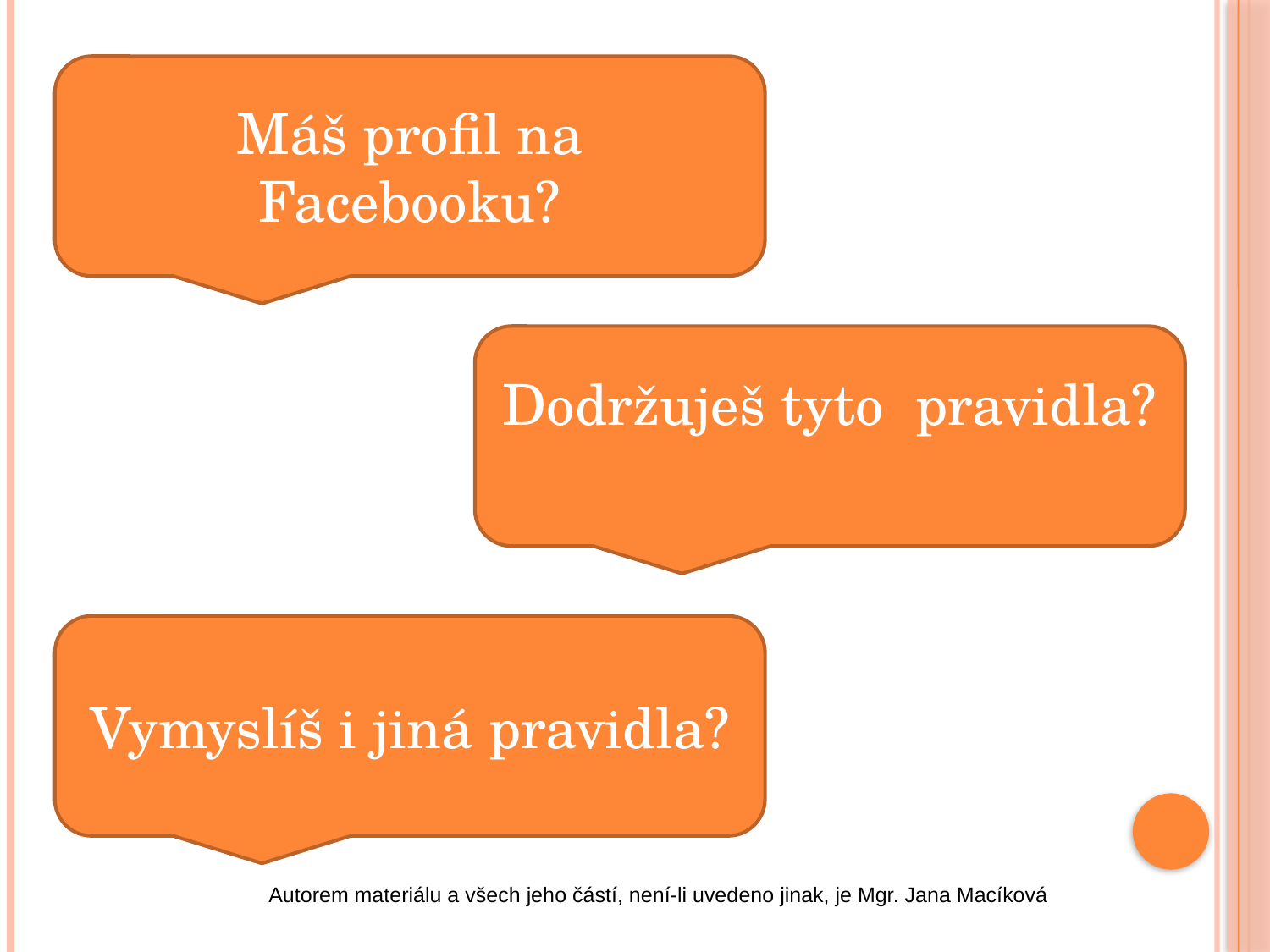

#
Máš profil na Facebooku?

Dodržuješ tyto  pravidla?

Vymyslíš i jiná pravidla?
Autorem materiálu a všech jeho částí, není-li uvedeno jinak, je Mgr. Jana Macíková